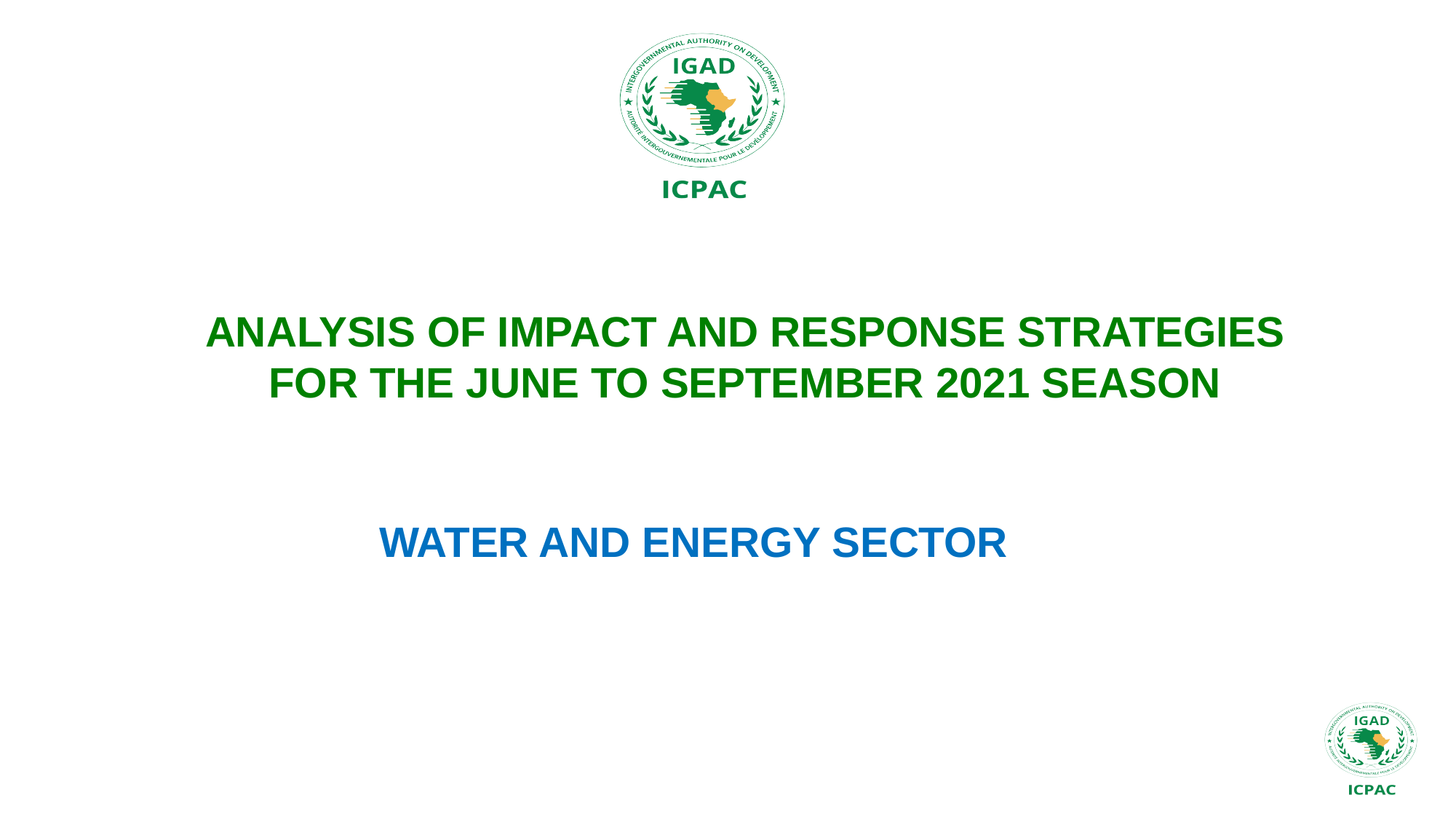

# ANALYSIS OF IMPACT AND RESPONSE STRATEGIES FOR THE JUNE TO SEPTEMBER 2021 SEASON

 WATER AND ENERGY SECTOR